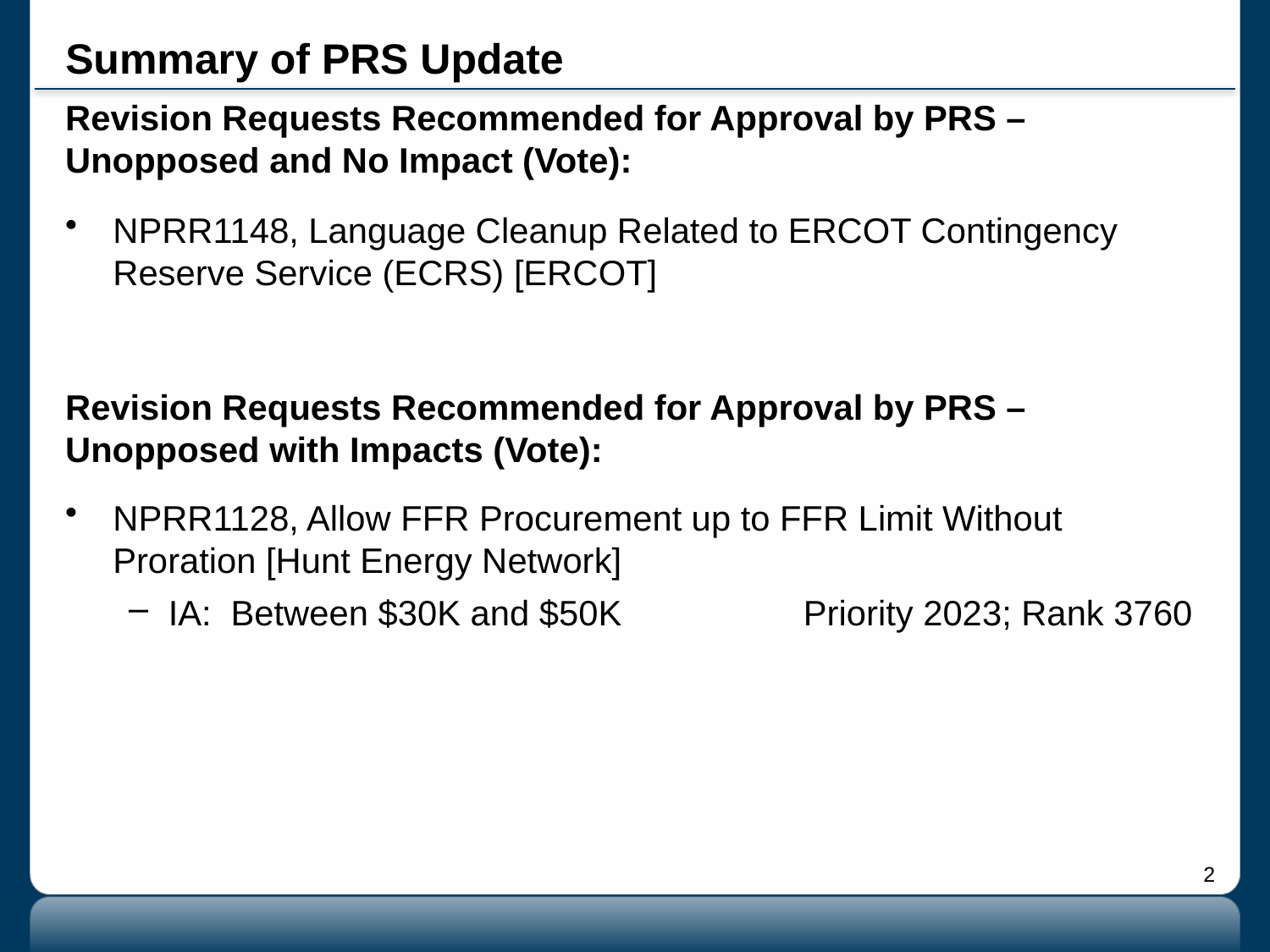

# Summary of PRS Update
Revision Requests Recommended for Approval by PRS – Unopposed and No Impact (Vote):
NPRR1148, Language Cleanup Related to ERCOT Contingency Reserve Service (ECRS) [ERCOT]

Revision Requests Recommended for Approval by PRS – Unopposed with Impacts (Vote):
NPRR1128, Allow FFR Procurement up to FFR Limit Without Proration [Hunt Energy Network]
IA:  Between $30K and $50K		Priority 2023; Rank 3760